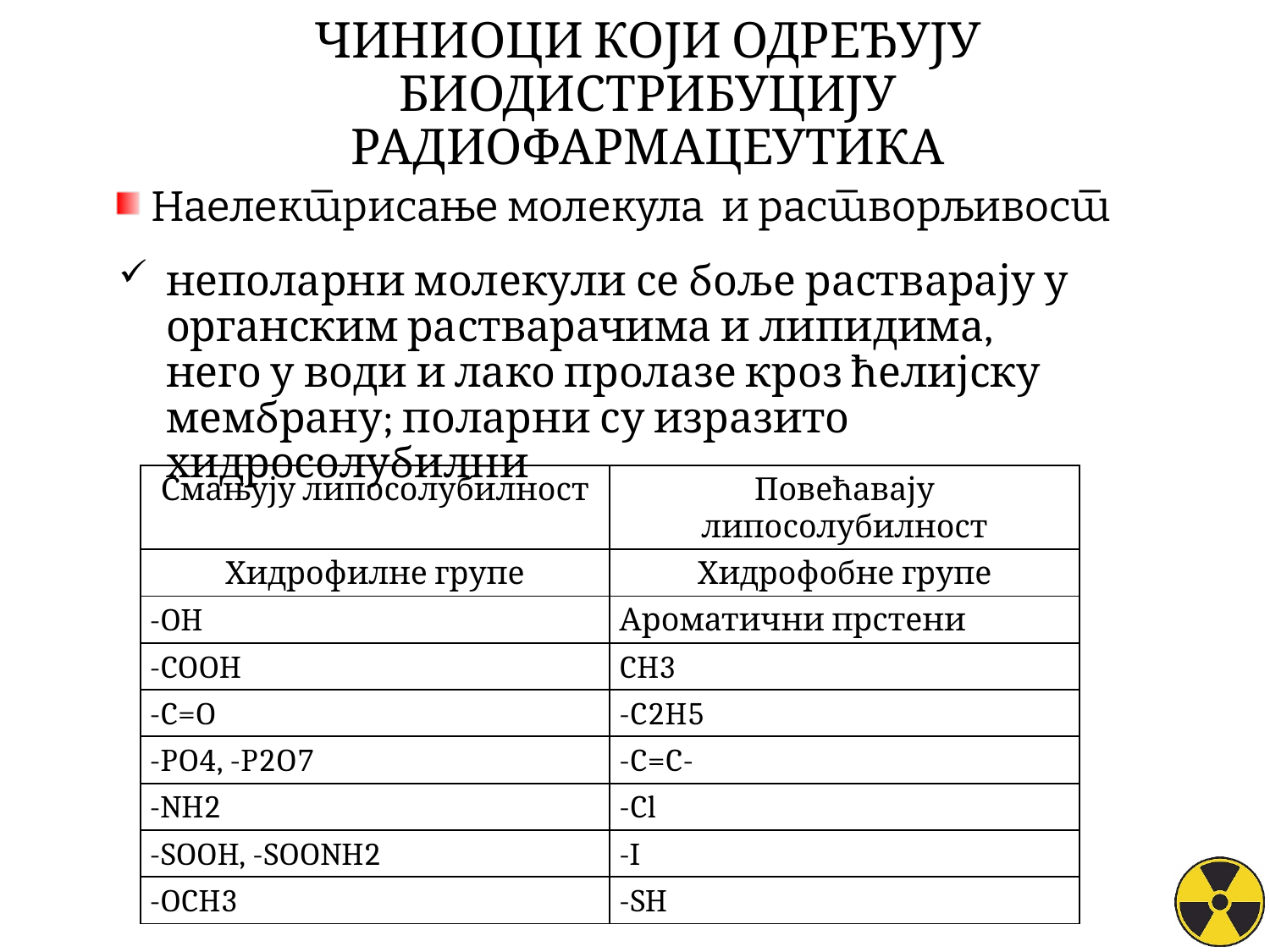

# ЧИНИОЦИ КОЈИ ОДРЕЂУЈУ БИОДИСТРИБУЦИЈУ РАДИОФАРМАЦЕУТИКА
Наелектрисање молекула  и растворљивост
неполарни молекули се боље растварају у органским растварачима и липидима, него у води и лако пролазе кроз ћелијску мембрану; поларни су изразито хидросолубилни

| Смањују липосолубилност | Повећавају липосолубилност |
| --- | --- |
| Хидрофилне групе | Хидрофобне групе |
| -OH | Ароматични прстени |
| -COOH | CH3 |
| -C=O | -C2H5 |
| -PO4, -P2O7 | -C=C- |
| -NH2 | -Cl |
| -SOOH, -SOONH2 | -I |
| -OCH3 | -SH |